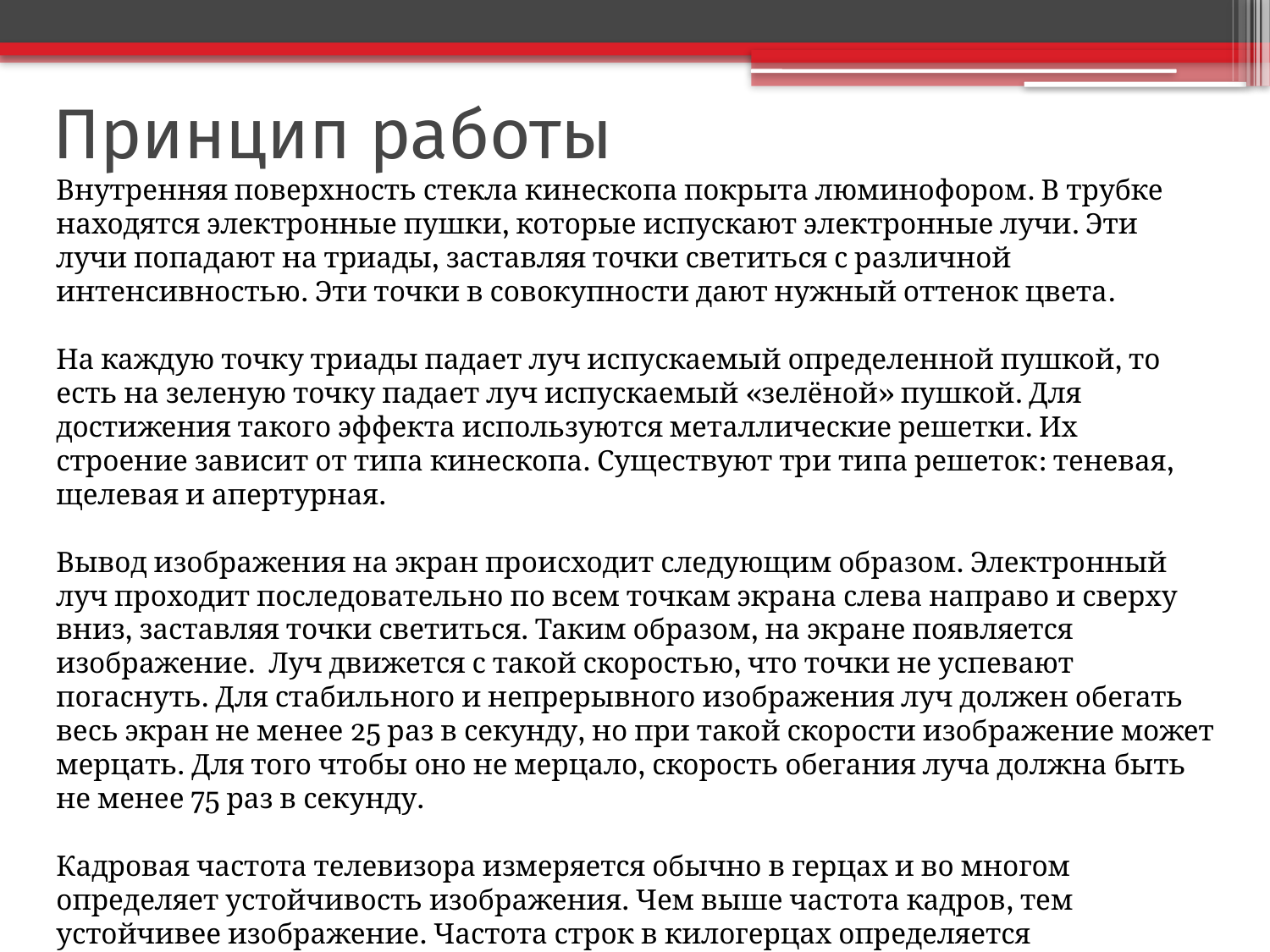

# Принцип работы
Внутренняя поверхность стекла кинескопа покрыта люминофором. В трубке находятся электронные пушки, которые испускают электронные лучи. Эти лучи попадают на триады, заставляя точки светиться с различной интенсивностью. Эти точки в совокупности дают нужный оттенок цвета.

На каждую точку триады падает луч испускаемый определенной пушкой, то есть на зеленую точку падает луч испускаемый «зелёной» пушкой. Для достижения такого эффекта используются металлические решетки. Их строение зависит от типа кинескопа. Существуют три типа решеток: теневая, щелевая и апертурная.

Вывод изображения на экран происходит следующим образом. Электронный луч проходит последовательно по всем точкам экрана слева направо и сверху вниз, заставляя точки светиться. Таким образом, на экране появляется изображение.  Луч движется с такой скоростью, что точки не успевают погаснуть. Для стабильного и непрерывного изображения луч должен обегать весь экран не менее 25 раз в секунду, но при такой скорости изображение может мерцать. Для того чтобы оно не мерцало, скорость обегания луча должна быть не менее 75 раз в секунду.

Кадровая частота телевизора измеряется обычно в герцах и во многом определяет устойчивость изображения. Чем выше частота кадров, тем устойчивее изображение. Частота строк в килогерцах определяется произведением частоты вертикальной развертки на количество выводимых строк в одном кадре (разрешающая способность по вертикали).  Полоса видеосигнала, измеряемая в мегагерцах, определяет самые высокие частоты в видеосигнале. При построчном (non-interlaced) способе формирования изображения все строки кадра выводятся в течение одного периода кадровой развертки, при чересстрочном (interlaced) за один период кадровой развертки выводятся четные строки изображения, а за следующий — нечетные.